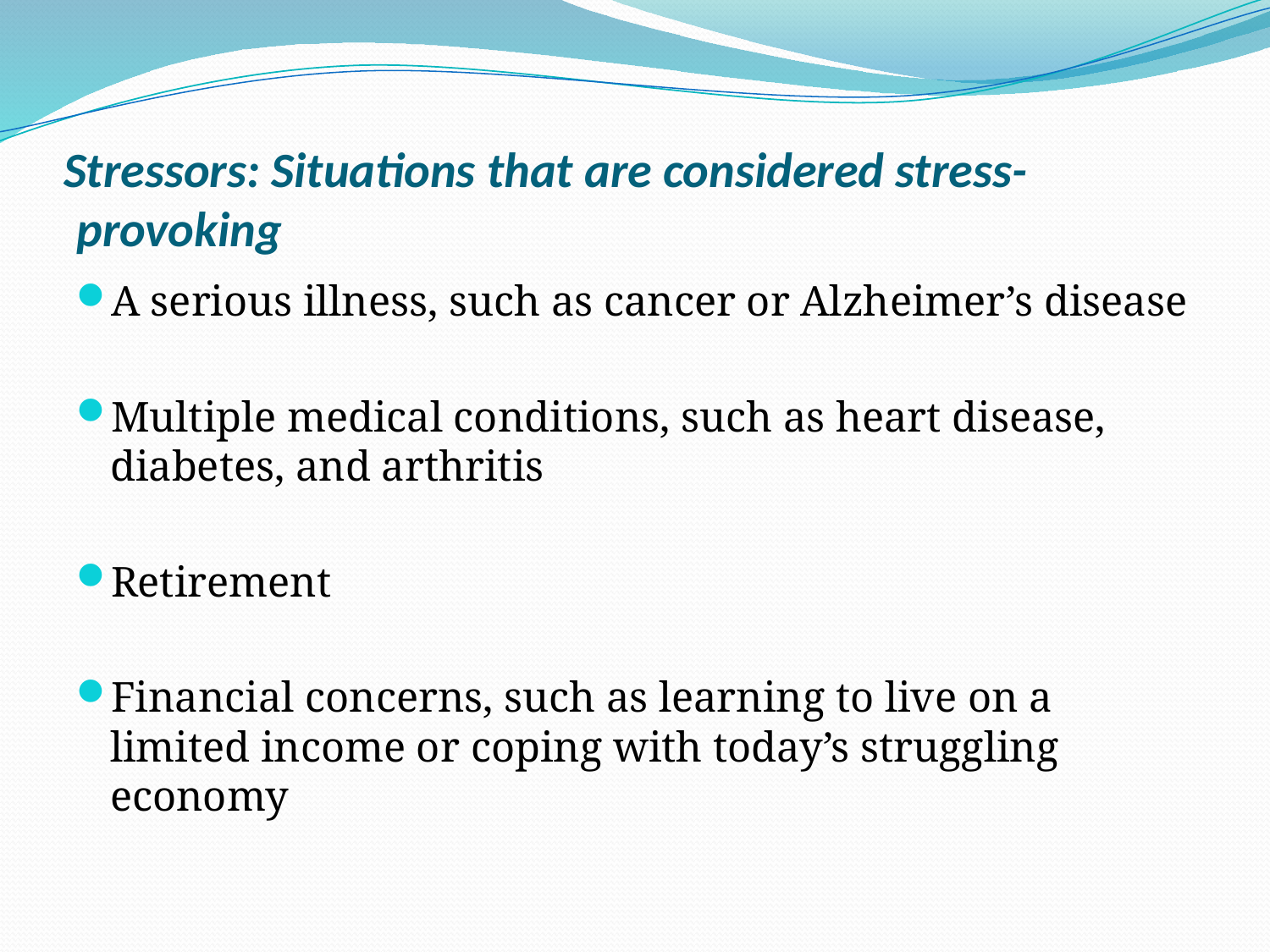

# Stressors: Situations that are considered stress-provoking
A serious illness, such as cancer or Alzheimer’s disease

Multiple medical conditions, such as heart disease, diabetes, and arthritis

Retirement

Financial concerns, such as learning to live on a limited income or coping with today’s struggling economy